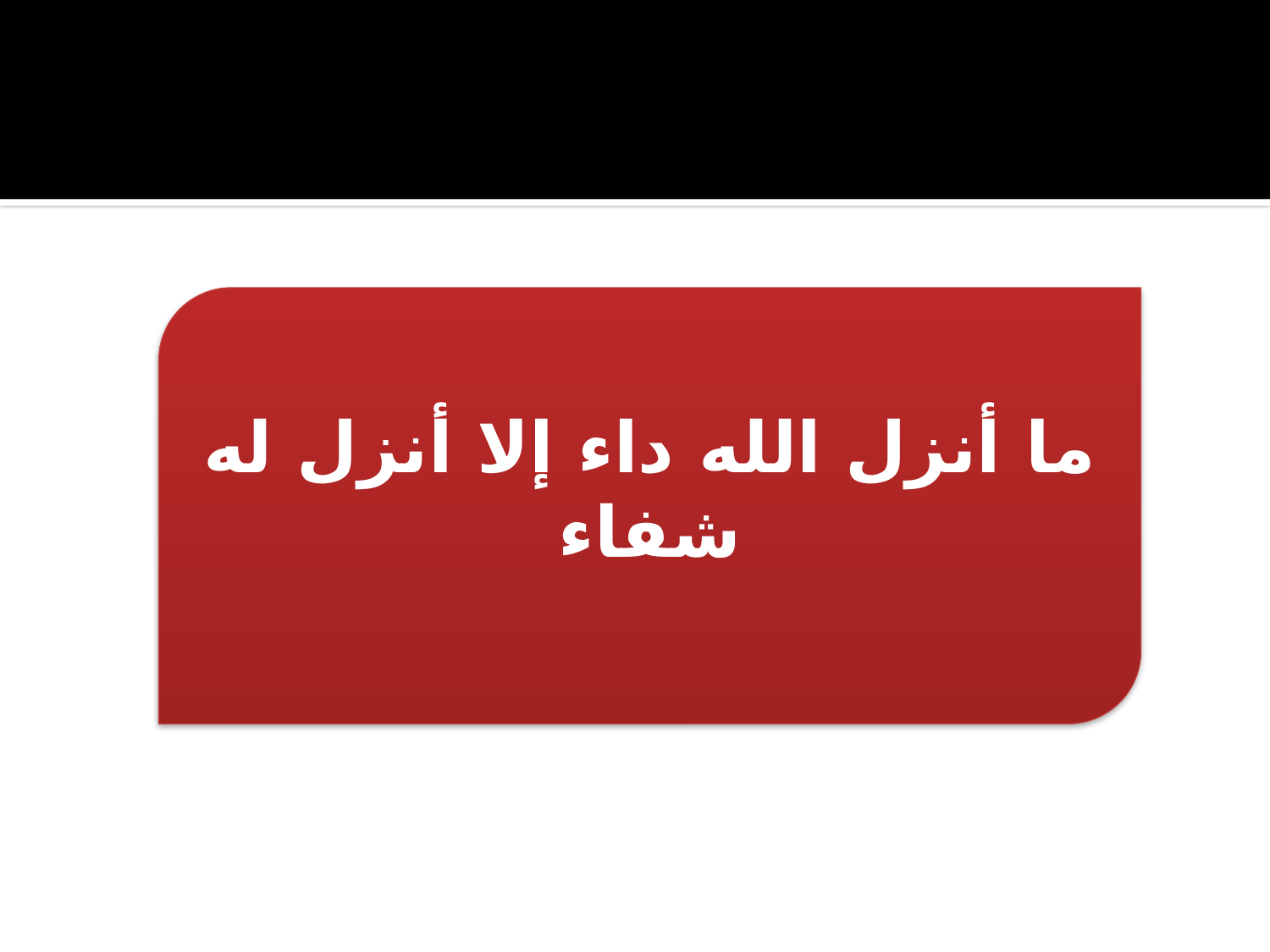

ما أنزل الله داء إلا أنزل له شفاء